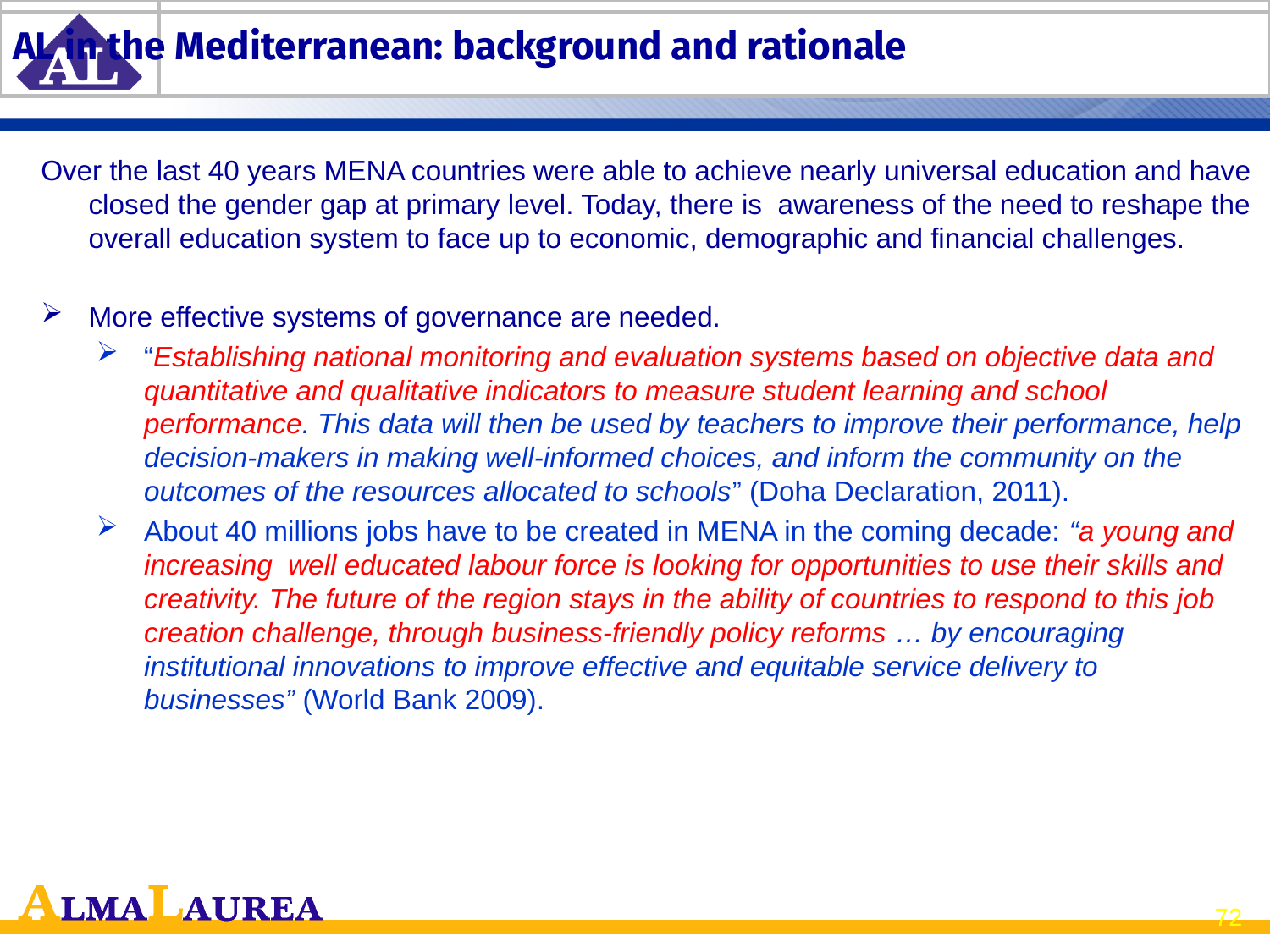

# AL in the Mediterranean: background and rationale
Over the last 40 years MENA countries were able to achieve nearly universal education and have closed the gender gap at primary level. Today, there is  awareness of the need to reshape the overall education system to face up to economic, demographic and financial challenges.

More effective systems of governance are needed.
“Establishing national monitoring and evaluation systems based on objective data and quantitative and qualitative indicators to measure student learning and school performance. This data will then be used by teachers to improve their performance, help decision-makers in making well-informed choices, and inform the community on the outcomes of the resources allocated to schools” (Doha Declaration, 2011).
About 40 millions jobs have to be created in MENA in the coming decade: “a young and increasing  well educated labour force is looking for opportunities to use their skills and creativity. The future of the region stays in the ability of countries to respond to this job creation challenge, through business-friendly policy reforms … by encouraging institutional innovations to improve effective and equitable service delivery to businesses” (World Bank 2009).

72